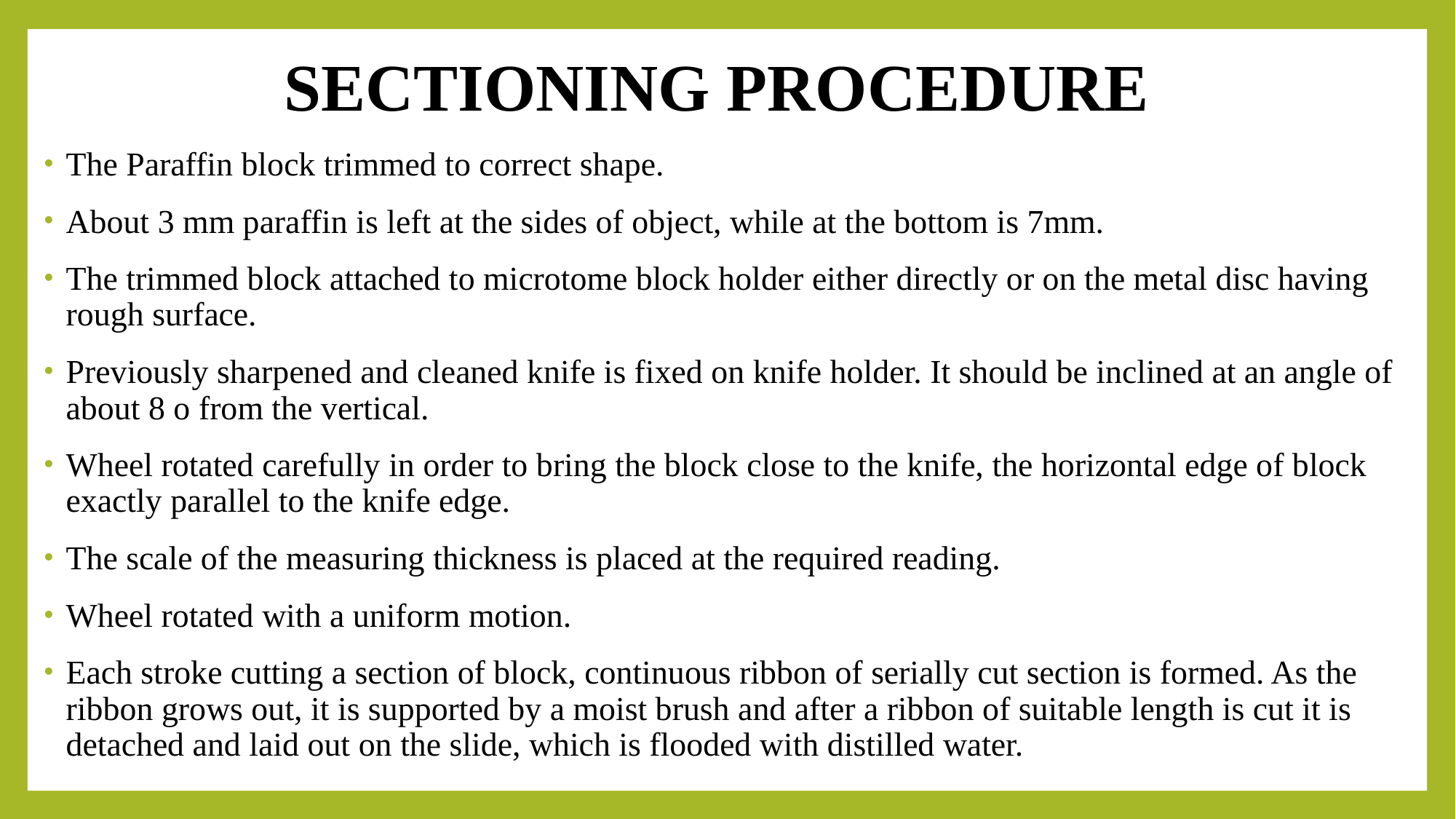

# SECTIONING PROCEDURE
The Paraffin block trimmed to correct shape.
About 3 mm paraffin is left at the sides of object, while at the bottom is 7mm.
The trimmed block attached to microtome block holder either directly or on the metal disc having rough surface.
Previously sharpened and cleaned knife is fixed on knife holder. It should be inclined at an angle of about 8 o from the vertical.
Wheel rotated carefully in order to bring the block close to the knife, the horizontal edge of block exactly parallel to the knife edge.
The scale of the measuring thickness is placed at the required reading.
Wheel rotated with a uniform motion.
Each stroke cutting a section of block, continuous ribbon of serially cut section is formed. As the ribbon grows out, it is supported by a moist brush and after a ribbon of suitable length is cut it is detached and laid out on the slide, which is flooded with distilled water.